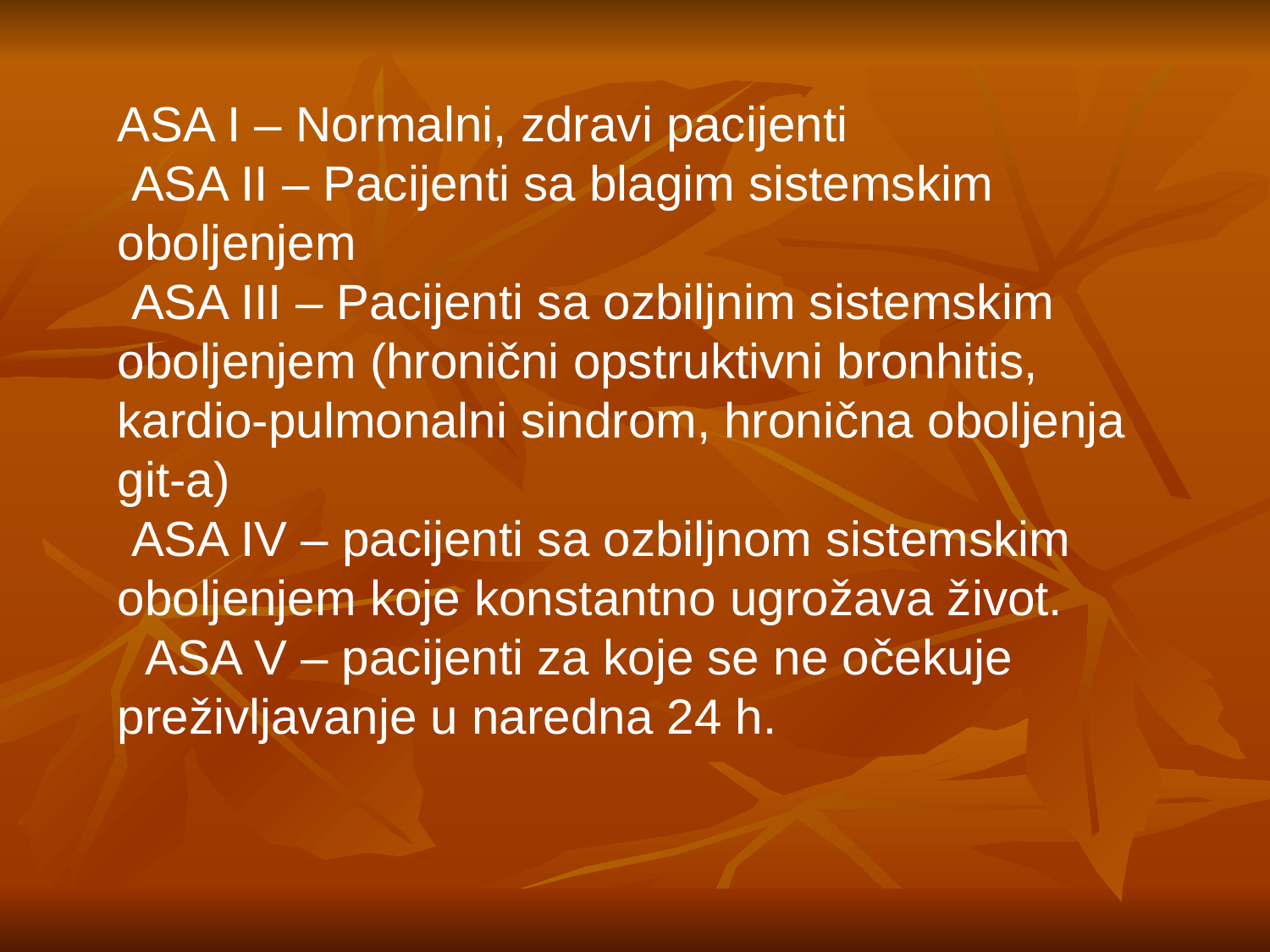

ASA I – Normalni, zdravi pacijenti
 ASA II – Pacijenti sa blagim sistemskim oboljenjem
 ASA III – Pacijenti sa ozbiljnim sistemskim oboljenjem (hronični opstruktivni bronhitis, kardio-pulmonalni sindrom, hronična oboljenja git-a)
 ASA IV – pacijenti sa ozbiljnom sistemskim oboljenjem koje konstantno ugrožava život.
  ASA V – pacijenti za koje se ne očekuje preživljavanje u naredna 24 h.